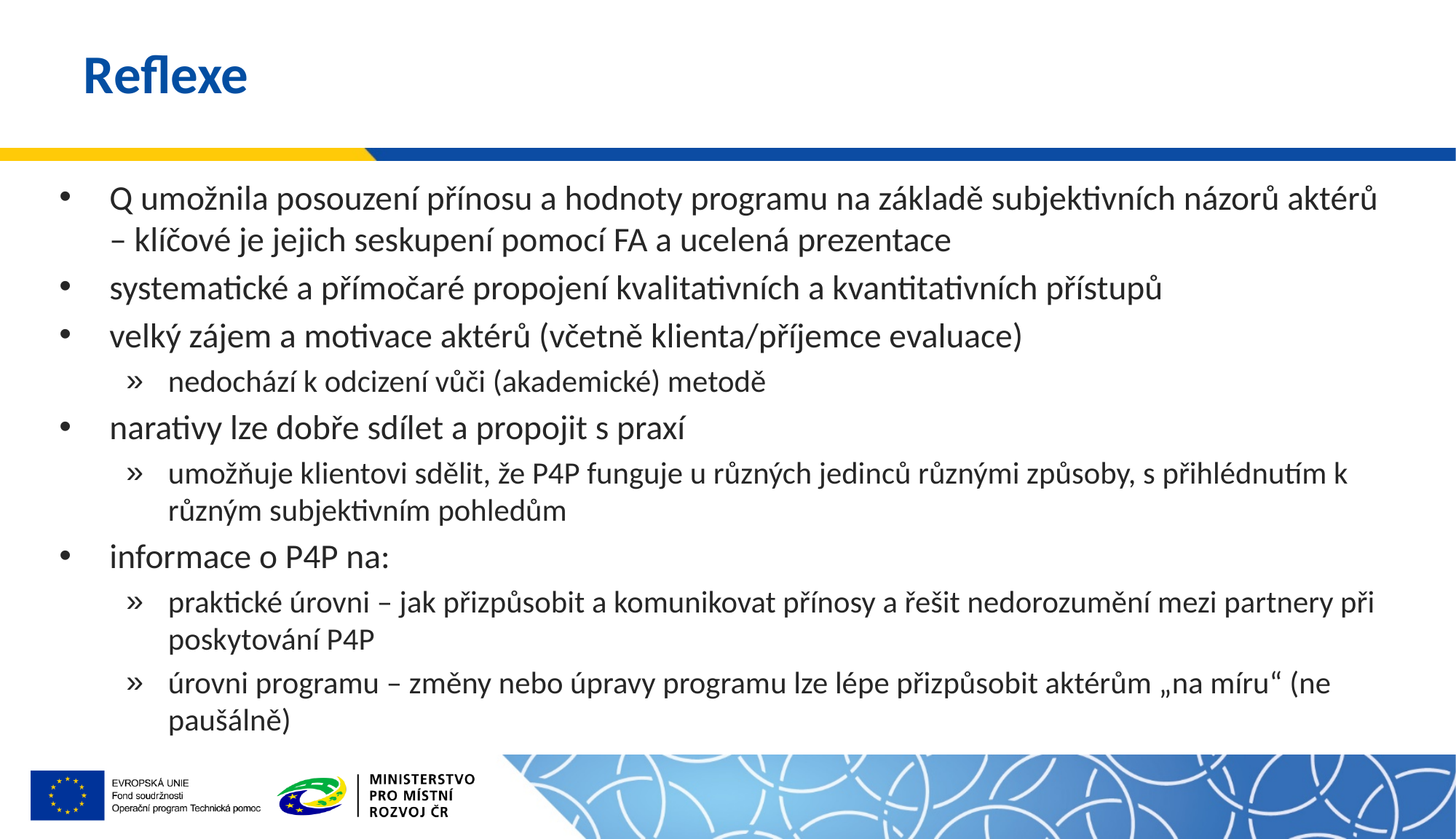

# Reflexe
Q umožnila posouzení přínosu a hodnoty programu na základě subjektivních názorů aktérů – klíčové je jejich seskupení pomocí FA a ucelená prezentace
systematické a přímočaré propojení kvalitativních a kvantitativních přístupů
velký zájem a motivace aktérů (včetně klienta/příjemce evaluace)
nedochází k odcizení vůči (akademické) metodě
narativy lze dobře sdílet a propojit s praxí
umožňuje klientovi sdělit, že P4P funguje u různých jedinců různými způsoby, s přihlédnutím k různým subjektivním pohledům
informace o P4P na:
praktické úrovni – jak přizpůsobit a komunikovat přínosy a řešit nedorozumění mezi partnery při poskytování P4P
úrovni programu – změny nebo úpravy programu lze lépe přizpůsobit aktérům „na míru“ (ne paušálně)